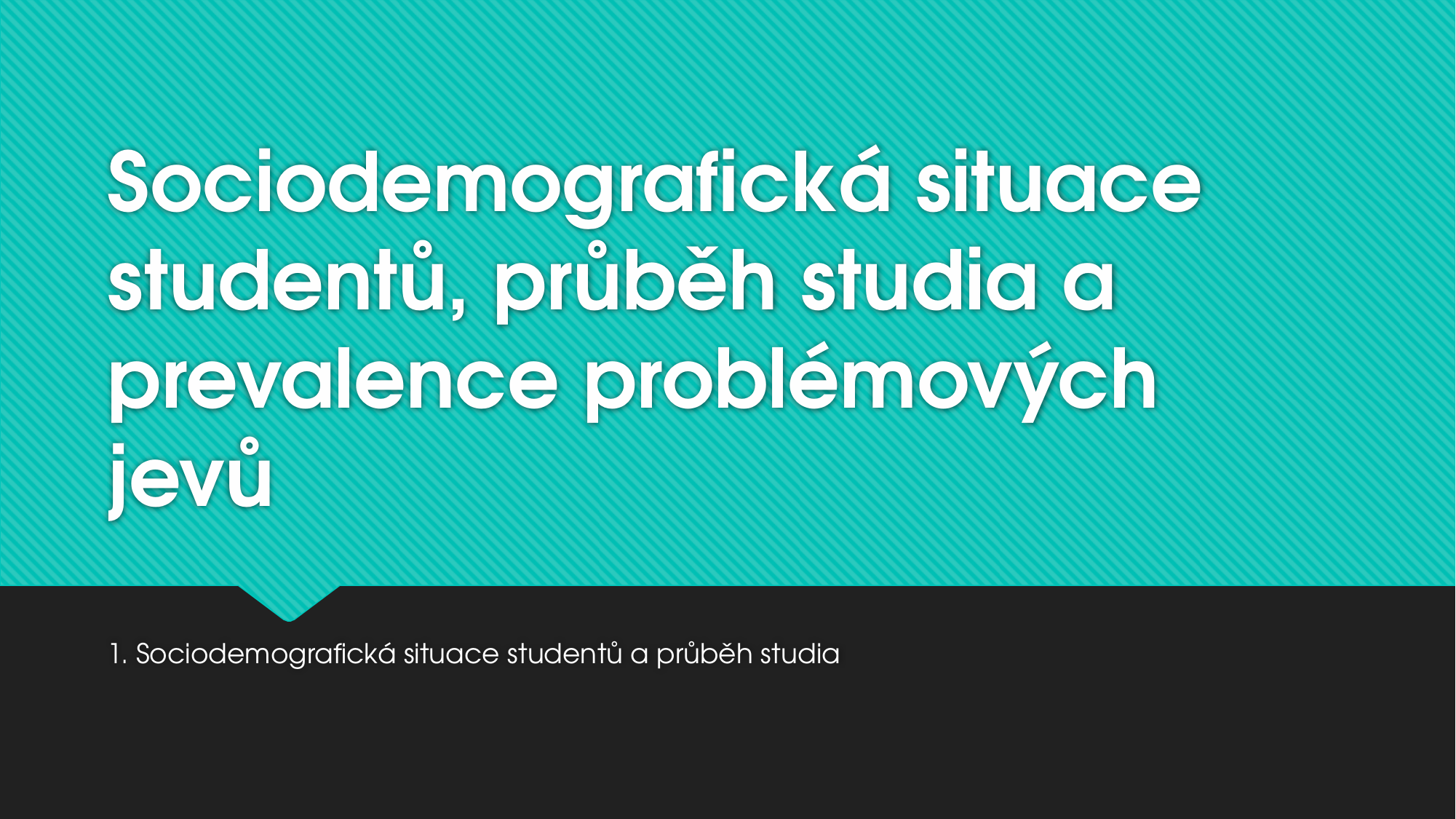

# Sociodemografická situace studentů, průběh studia a prevalence problémových jevů
1. Sociodemografická situace studentů a průběh studia